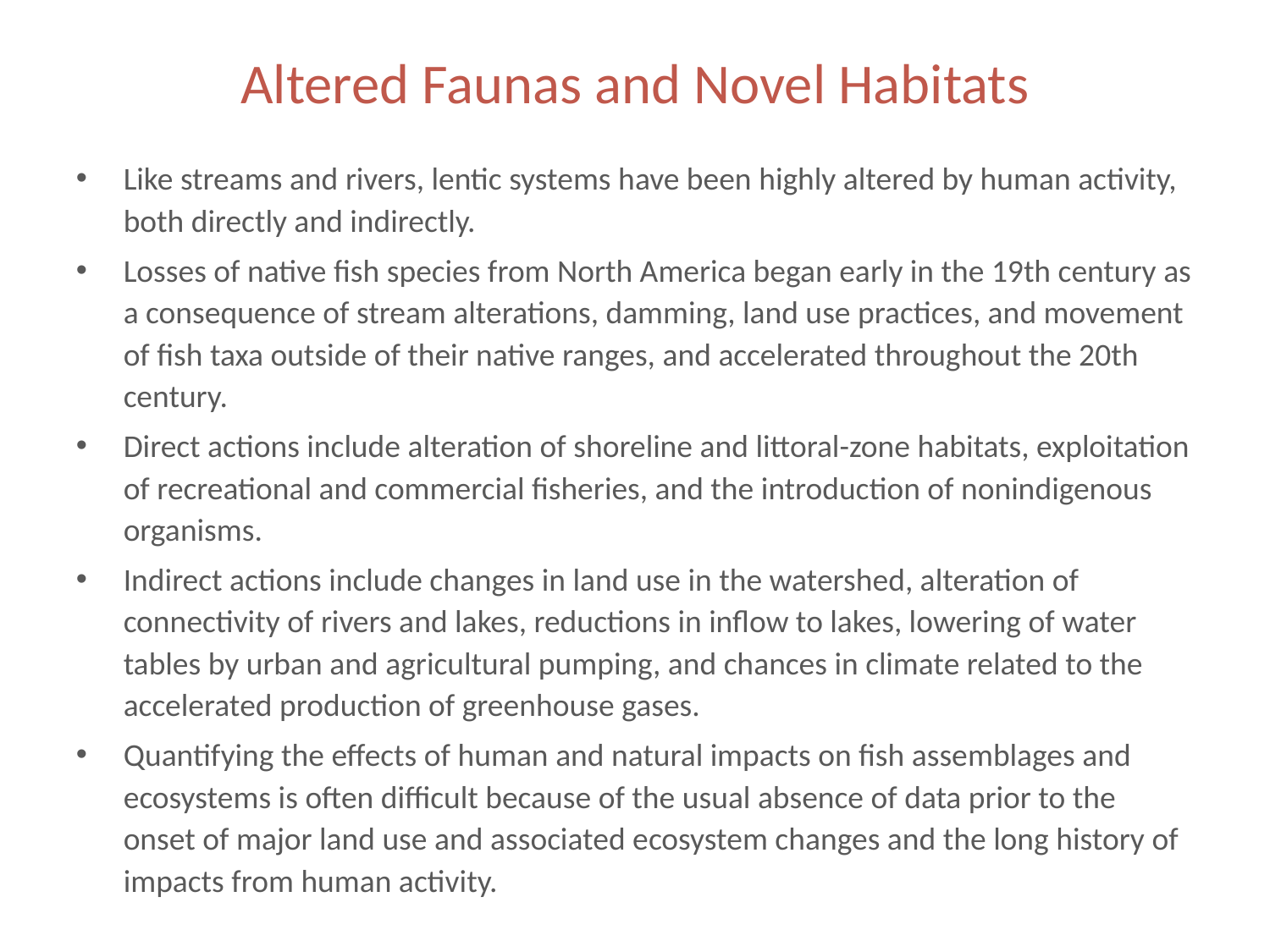

# Altered Faunas and Novel Habitats
Like streams and rivers, lentic systems have been highly altered by human activity, both directly and indirectly.
Losses of native fish species from North America began early in the 19th century as a consequence of stream alterations, damming, land use practices, and movement of fish taxa outside of their native ranges, and accelerated throughout the 20th century.
Direct actions include alteration of shoreline and littoral-zone habitats, exploitation of recreational and commercial fisheries, and the introduction of nonindigenous organisms.
Indirect actions include changes in land use in the watershed, alteration of connectivity of rivers and lakes, reductions in inflow to lakes, lowering of water tables by urban and agricultural pumping, and chances in climate related to the accelerated production of greenhouse gases.
Quantifying the effects of human and natural impacts on fish assemblages and ecosystems is often difficult because of the usual absence of data prior to the onset of major land use and associated ecosystem changes and the long history of impacts from human activity.